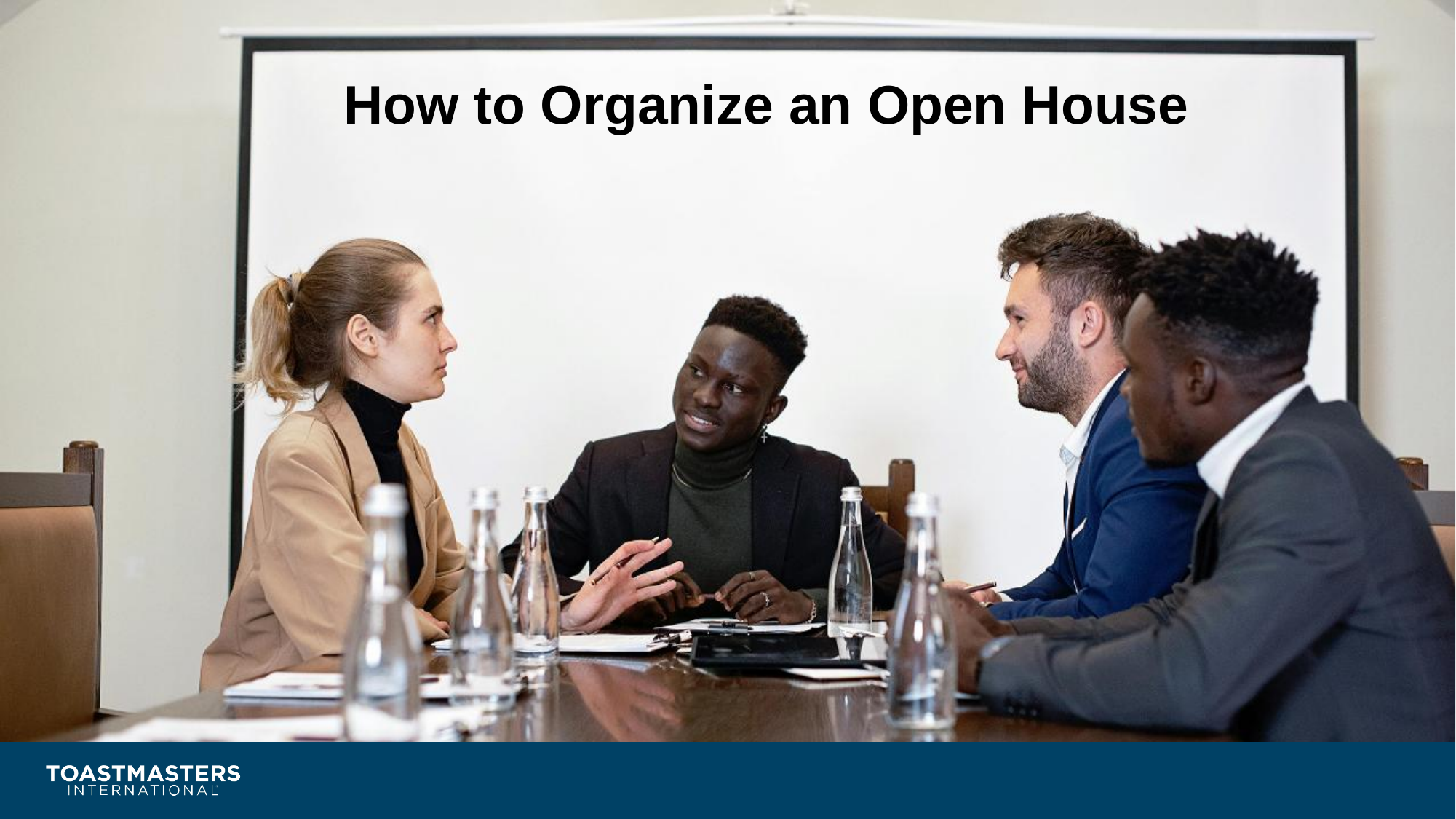

# How to Organize an Open House
Planning
Start Early
Pick a Theme
Choose Timing